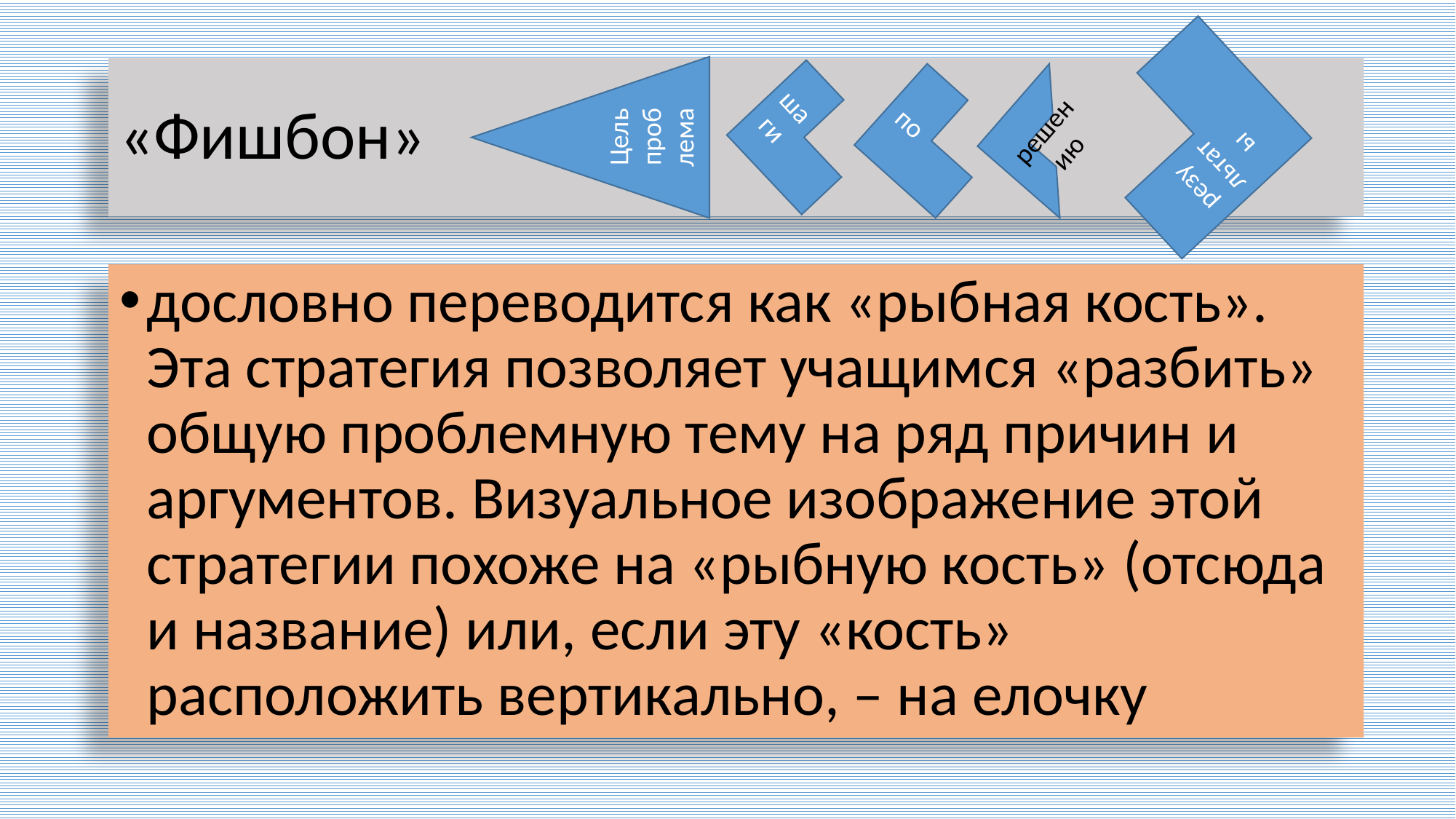

Цель проблема
результаты
# «Фишбон»
шаги
по
решению
дословно переводится как «рыбная кость». Эта стратегия позволяет учащимся «разбить» общую проблемную тему на ряд причин и аргументов. Визуальное изображение этой стратегии похоже на «рыбную кость» (отсюда и название) или, если эту «кость» расположить вертикально, – на елочку